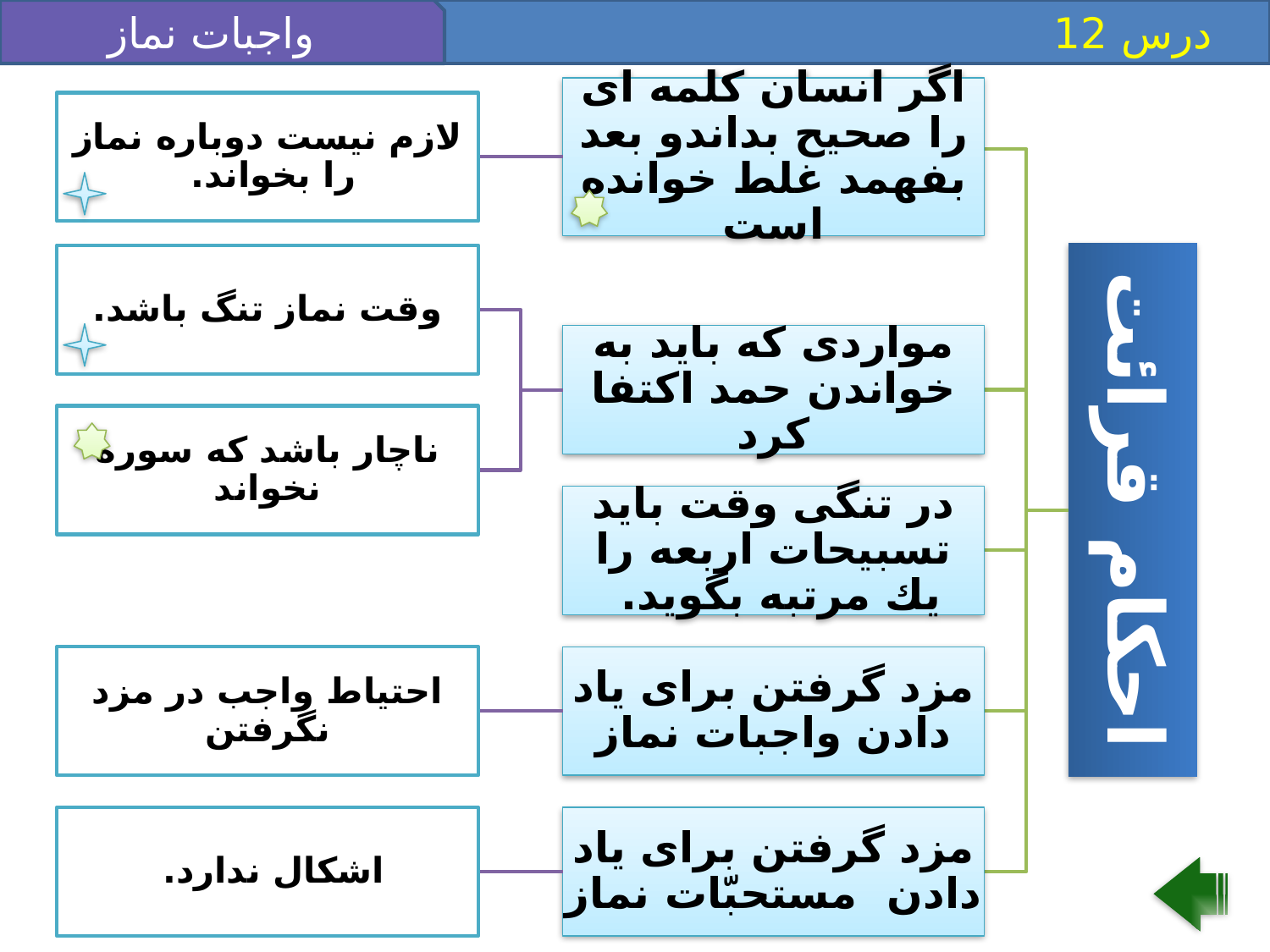

واجبات نماز 2
 درس 12
اگر انسان كلمه اى را صحيح بداندو بعد بفهمد غلط خوانده است

لازم نيست دوباره نماز را بخواند.

وقت نماز تنگ باشد.

مواردی که باید به خواندن حمد اکتفا کرد

ناچار باشد كه سوره نخواند

احکام قرائت
در تنگى وقت بايد تسبيحات اربعه را يك مرتبه بگويد.

مزد گرفتن برای یاد دادن  مستحبّات نماز

مزد گرفتن برای یاد دادن واجبات نماز
احتیاط واجب در مزد نگرفتن

اشكال ندارد.